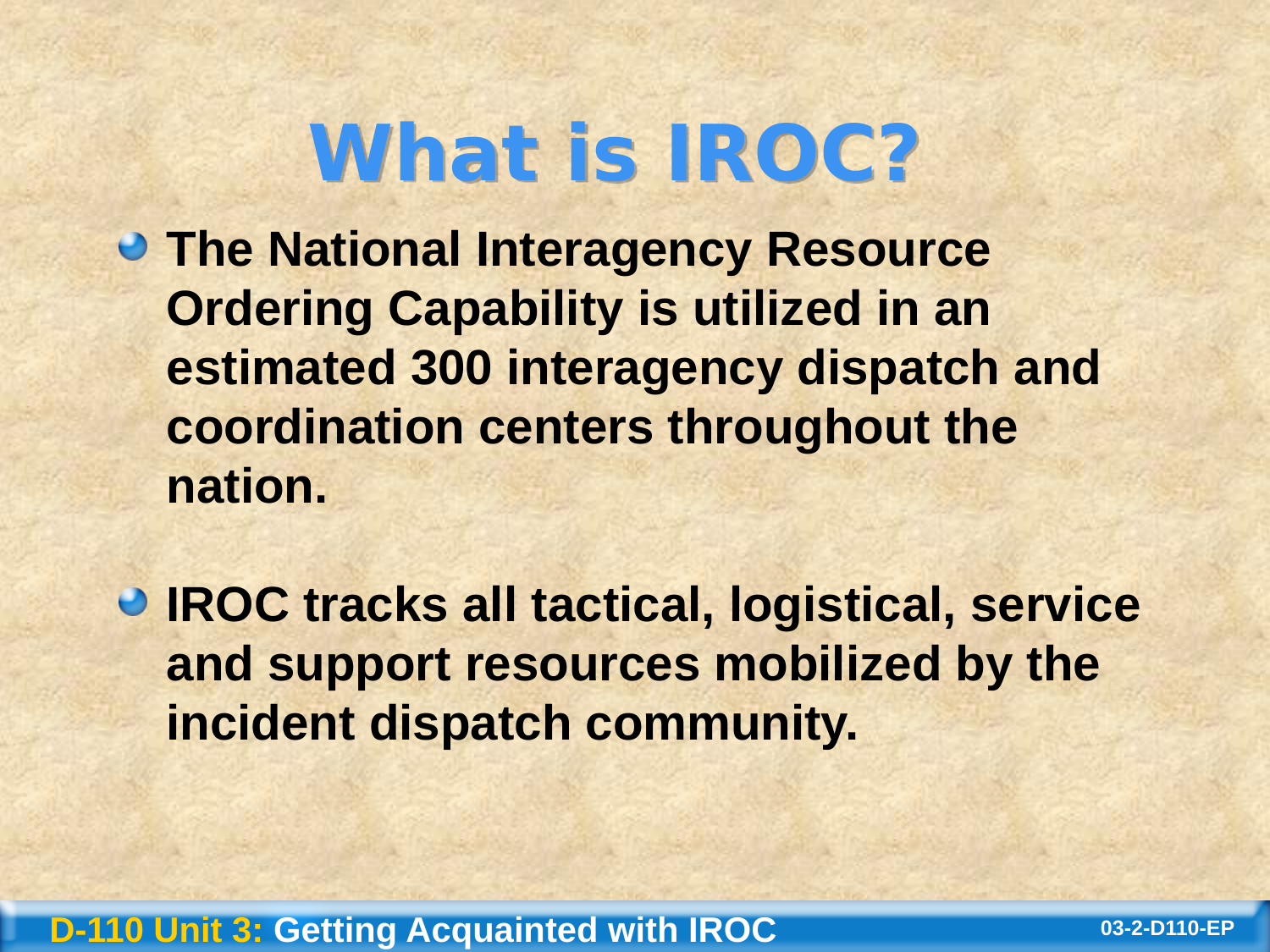

What is IROC?
The National Interagency Resource Ordering Capability is utilized in an estimated 300 interagency dispatch and coordination centers throughout the nation.

IROC tracks all tactical, logistical, service and support resources mobilized by the incident dispatch community.

D-110 Unit 3: Getting Acquainted with IROC
03-2-D110-EP